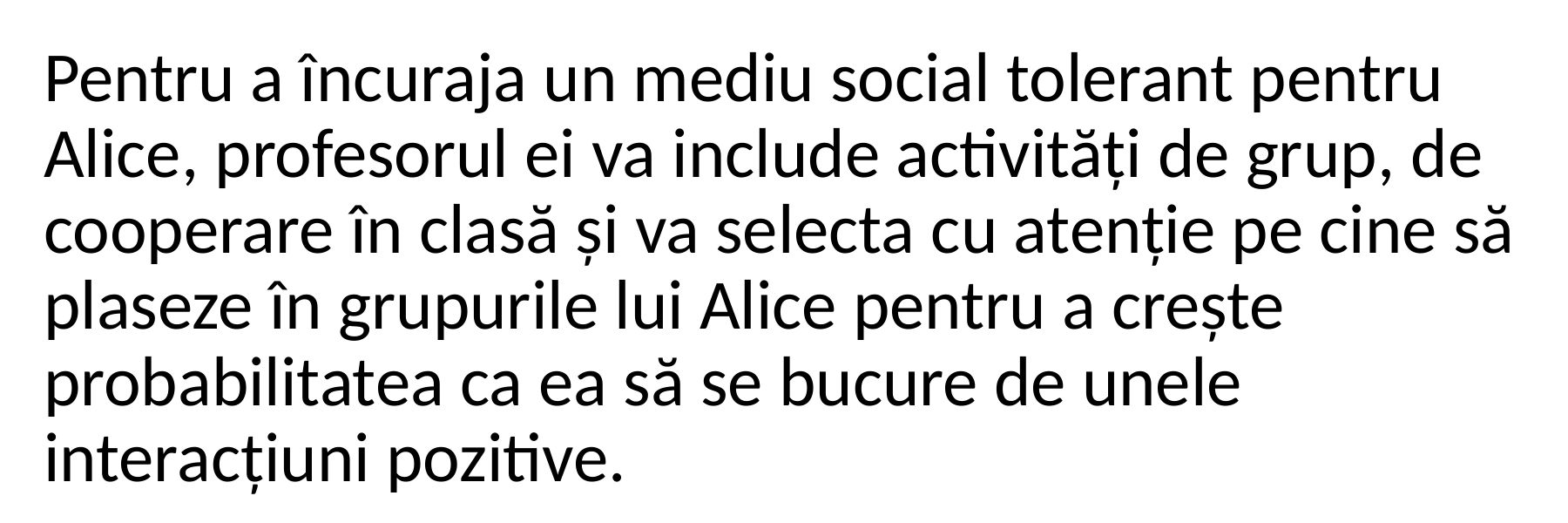

Pentru a încuraja un mediu social tolerant pentru Alice, profesorul ei va include activități de grup, de cooperare în clasă și va selecta cu atenție pe cine să plaseze în grupurile lui Alice pentru a crește probabilitatea ca ea să se bucure de unele interacțiuni pozitive.